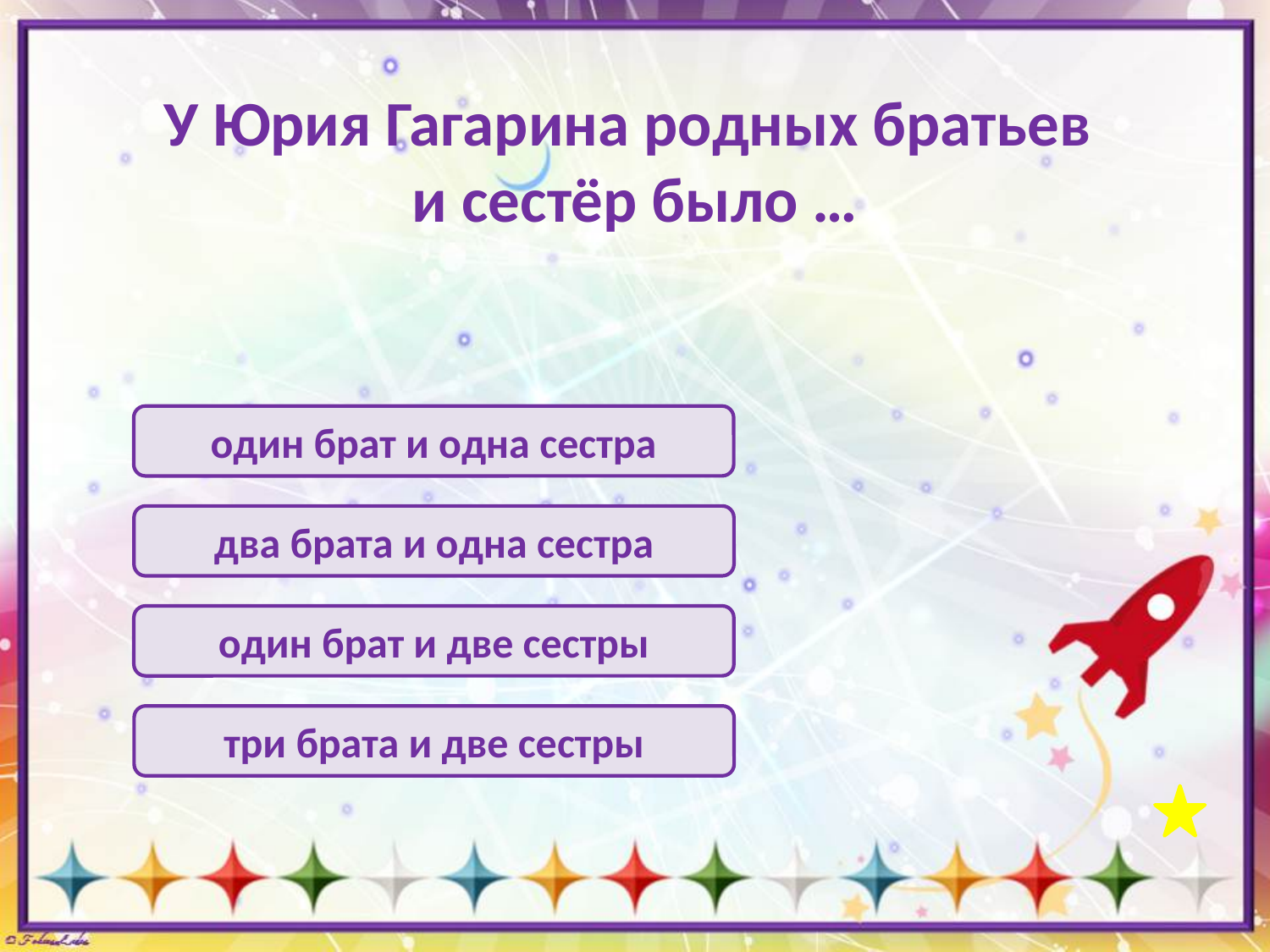

# У Юрия Гагарина родных братьев и сестёр было …
один брат и одна сестра
два брата и одна сестра
один брат и две сестры
три брата и две сестры